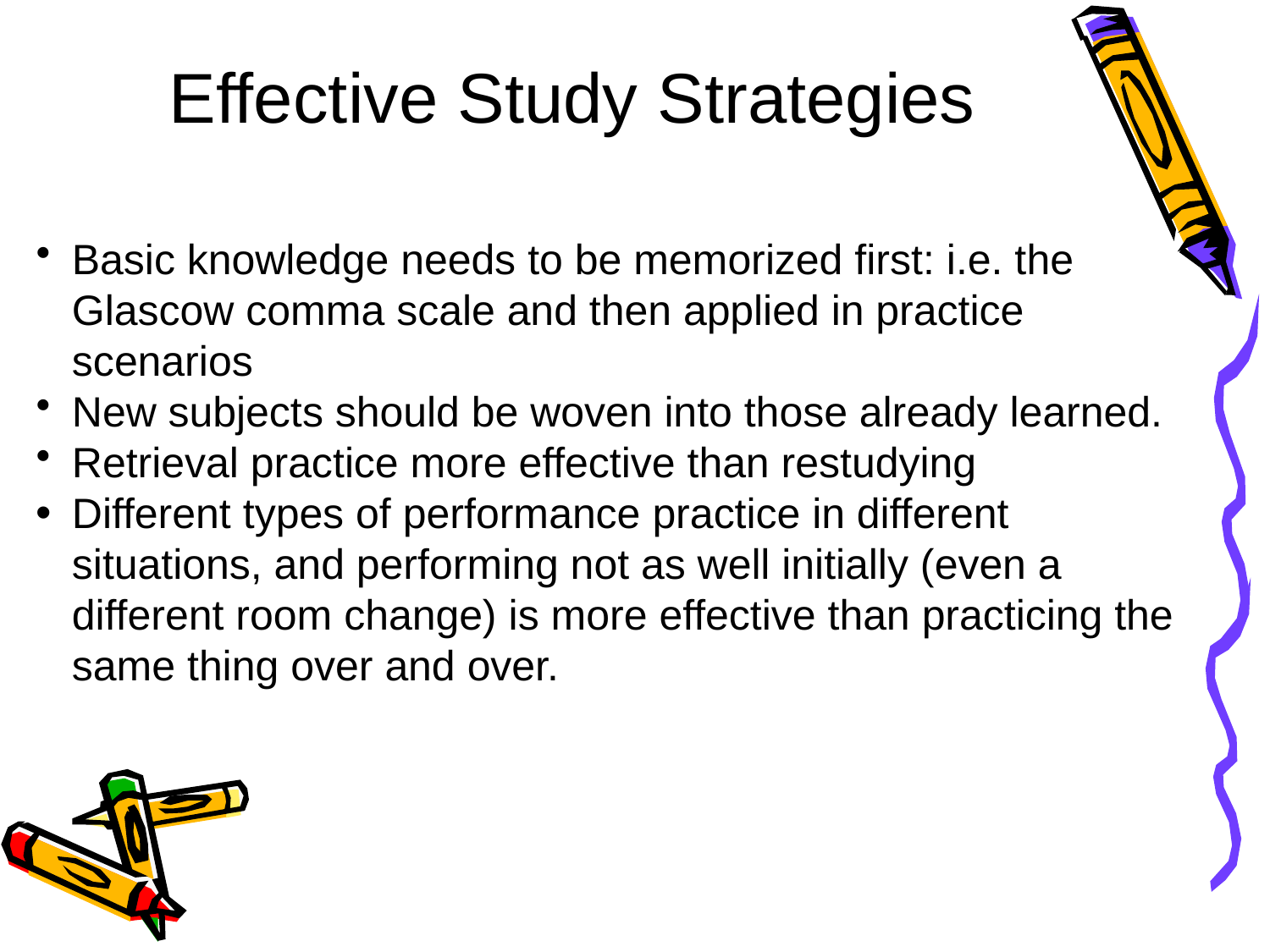

# Effective Study Strategies

Basic knowledge needs to be memorized first: i.e. the Glascow comma scale and then applied in practice scenarios
New subjects should be woven into those already learned.
Retrieval practice more effective than restudying
Different types of performance practice in different situations, and performing not as well initially (even a different room change) is more effective than practicing the same thing over and over.